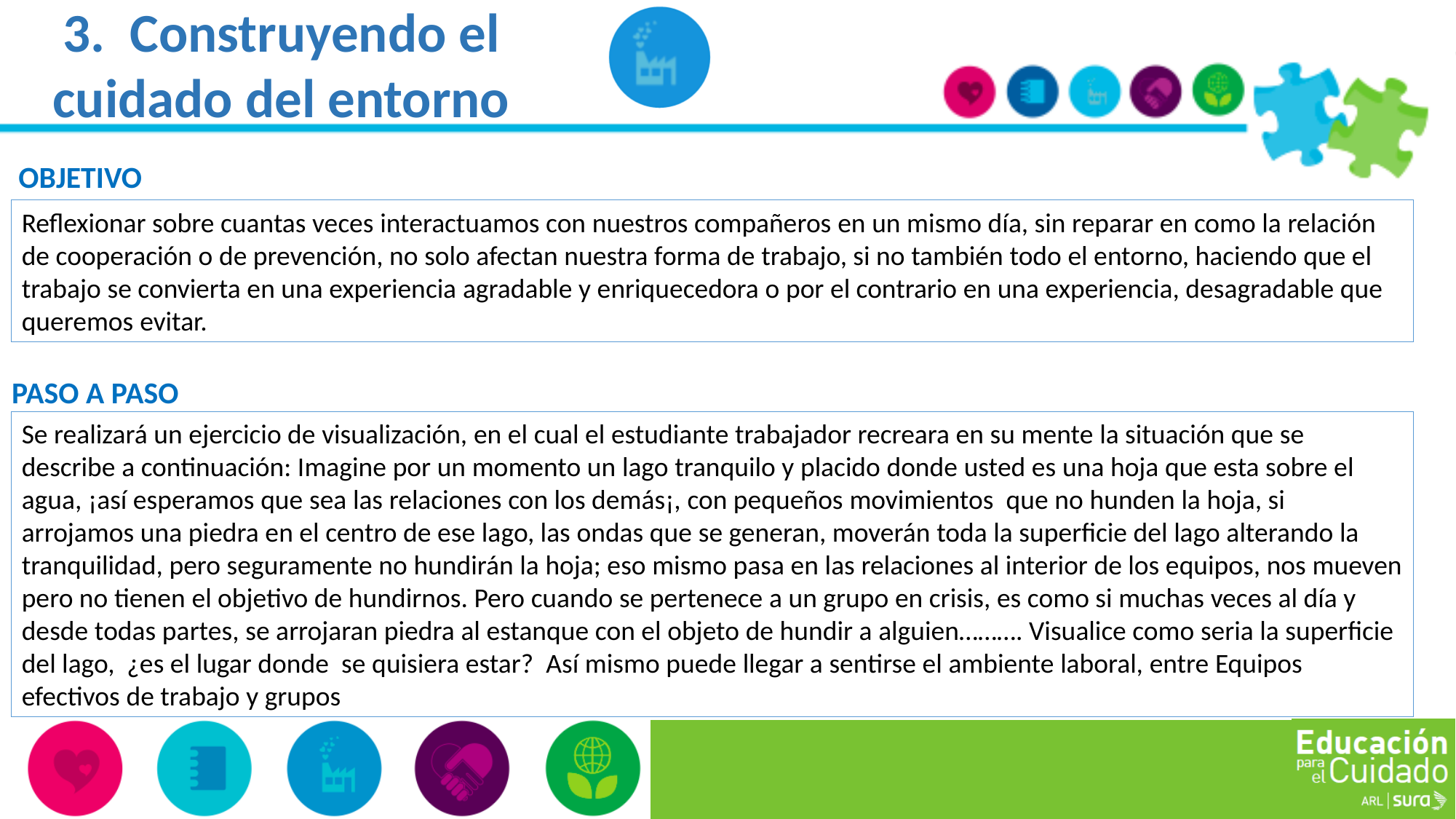

3.  Construyendo el cuidado del entorno

OBJETIVO
Reflexionar sobre cuantas veces interactuamos con nuestros compañeros en un mismo día, sin reparar en como la relación de cooperación o de prevención, no solo afectan nuestra forma de trabajo, si no también todo el entorno, haciendo que el trabajo se convierta en una experiencia agradable y enriquecedora o por el contrario en una experiencia, desagradable que queremos evitar.
PASO A PASO
Se realizará un ejercicio de visualización, en el cual el estudiante trabajador recreara en su mente la situación que se describe a continuación: Imagine por un momento un lago tranquilo y placido donde usted es una hoja que esta sobre el agua, ¡así esperamos que sea las relaciones con los demás¡, con pequeños movimientos  que no hunden la hoja, si arrojamos una piedra en el centro de ese lago, las ondas que se generan, moverán toda la superficie del lago alterando la tranquilidad, pero seguramente no hundirán la hoja; eso mismo pasa en las relaciones al interior de los equipos, nos mueven pero no tienen el objetivo de hundirnos. Pero cuando se pertenece a un grupo en crisis, es como si muchas veces al día y desde todas partes, se arrojaran piedra al estanque con el objeto de hundir a alguien………. Visualice como seria la superficie del lago,  ¿es el lugar donde  se quisiera estar?  Así mismo puede llegar a sentirse el ambiente laboral, entre Equipos efectivos de trabajo y grupos